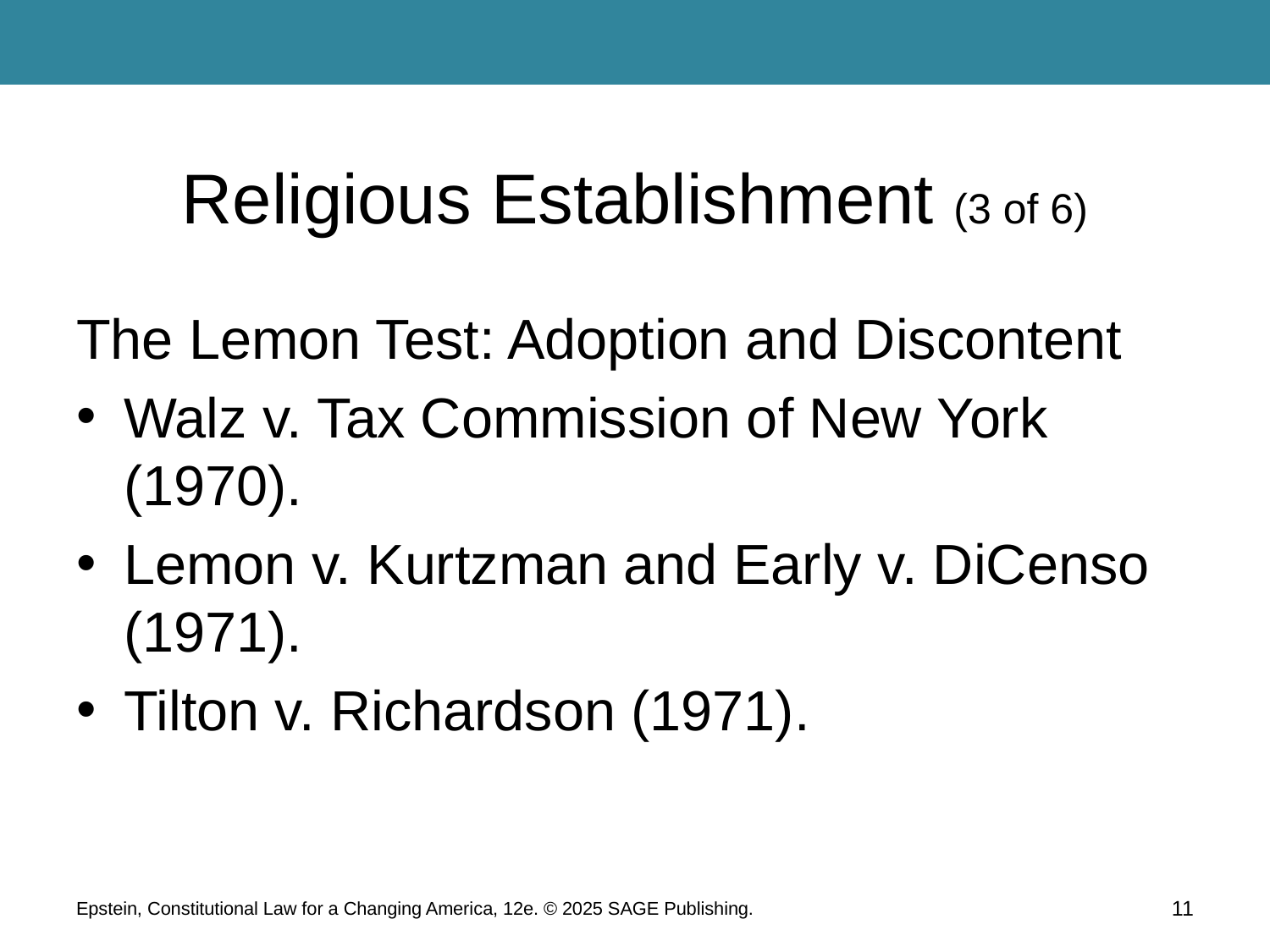

# Religious Establishment (3 of 6)
The Lemon Test: Adoption and Discontent
Walz v. Tax Commission of New York (1970).
Lemon v. Kurtzman and Early v. DiCenso (1971).
Tilton v. Richardson (1971).
Epstein, Constitutional Law for a Changing America, 12e. © 2025 SAGE Publishing.
11